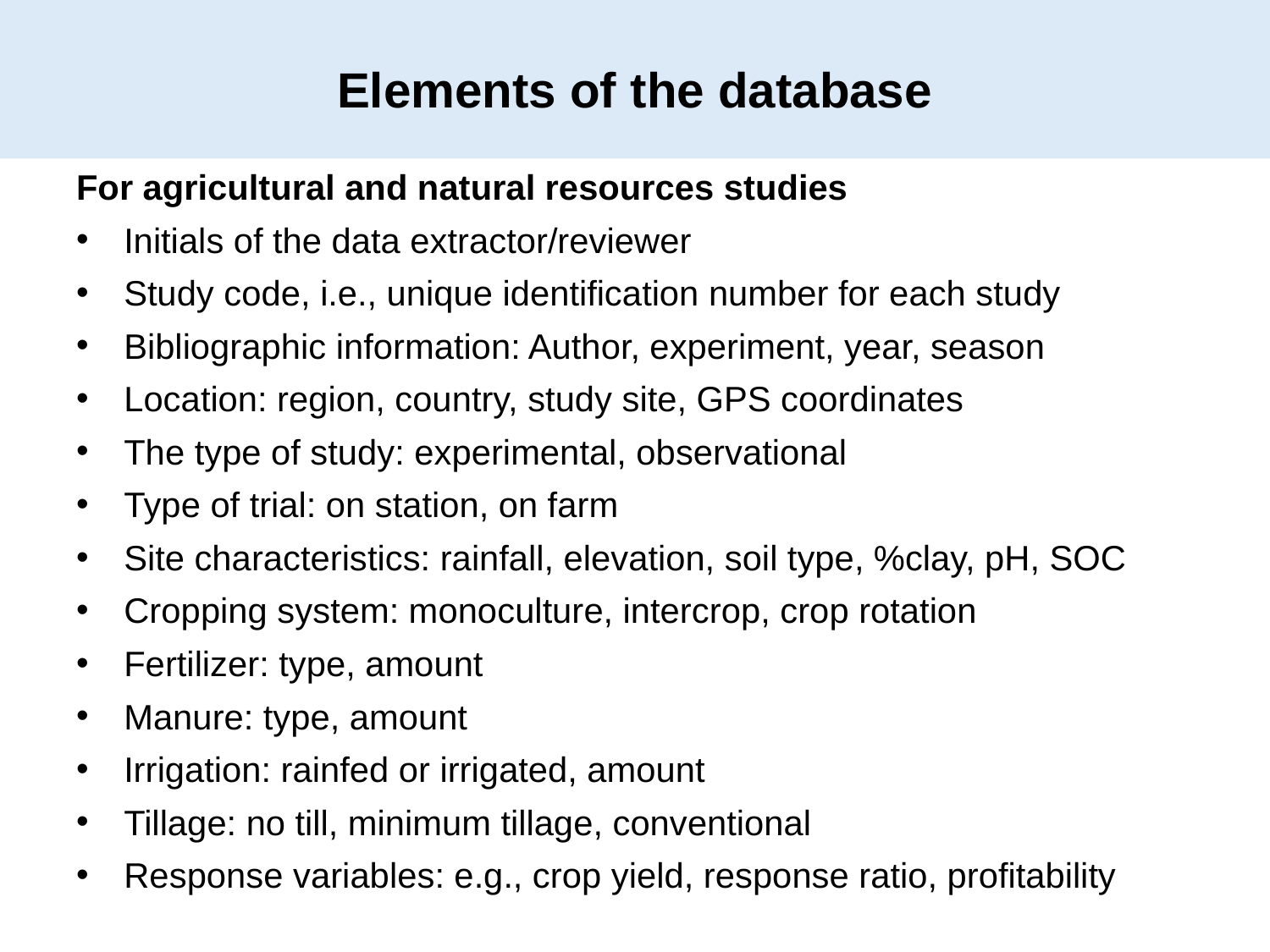

Elements of the database
For agricultural and natural resources studies
Initials of the data extractor/reviewer
Study code, i.e., unique identification number for each study
Bibliographic information: Author, experiment, year, season
Location: region, country, study site, GPS coordinates
The type of study: experimental, observational
Type of trial: on station, on farm
Site characteristics: rainfall, elevation, soil type, %clay, pH, SOC
Cropping system: monoculture, intercrop, crop rotation
Fertilizer: type, amount
Manure: type, amount
Irrigation: rainfed or irrigated, amount
Tillage: no till, minimum tillage, conventional
Response variables: e.g., crop yield, response ratio, profitability